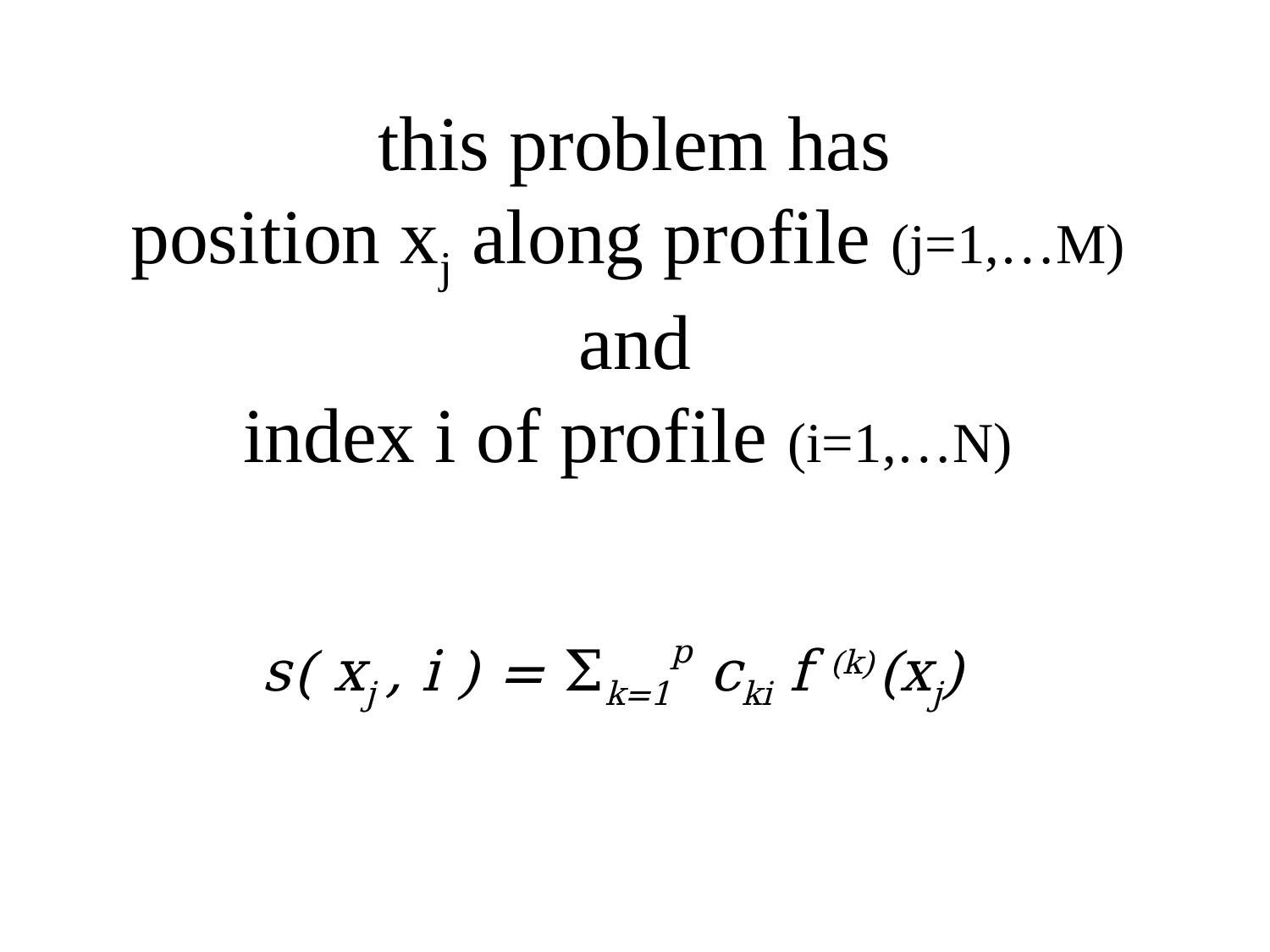

# this problem has position xj along profile (j=1,…M) and index i of profile (i=1,…N)
s( xj , i ) = Σk=1p cki f (k)(xj)